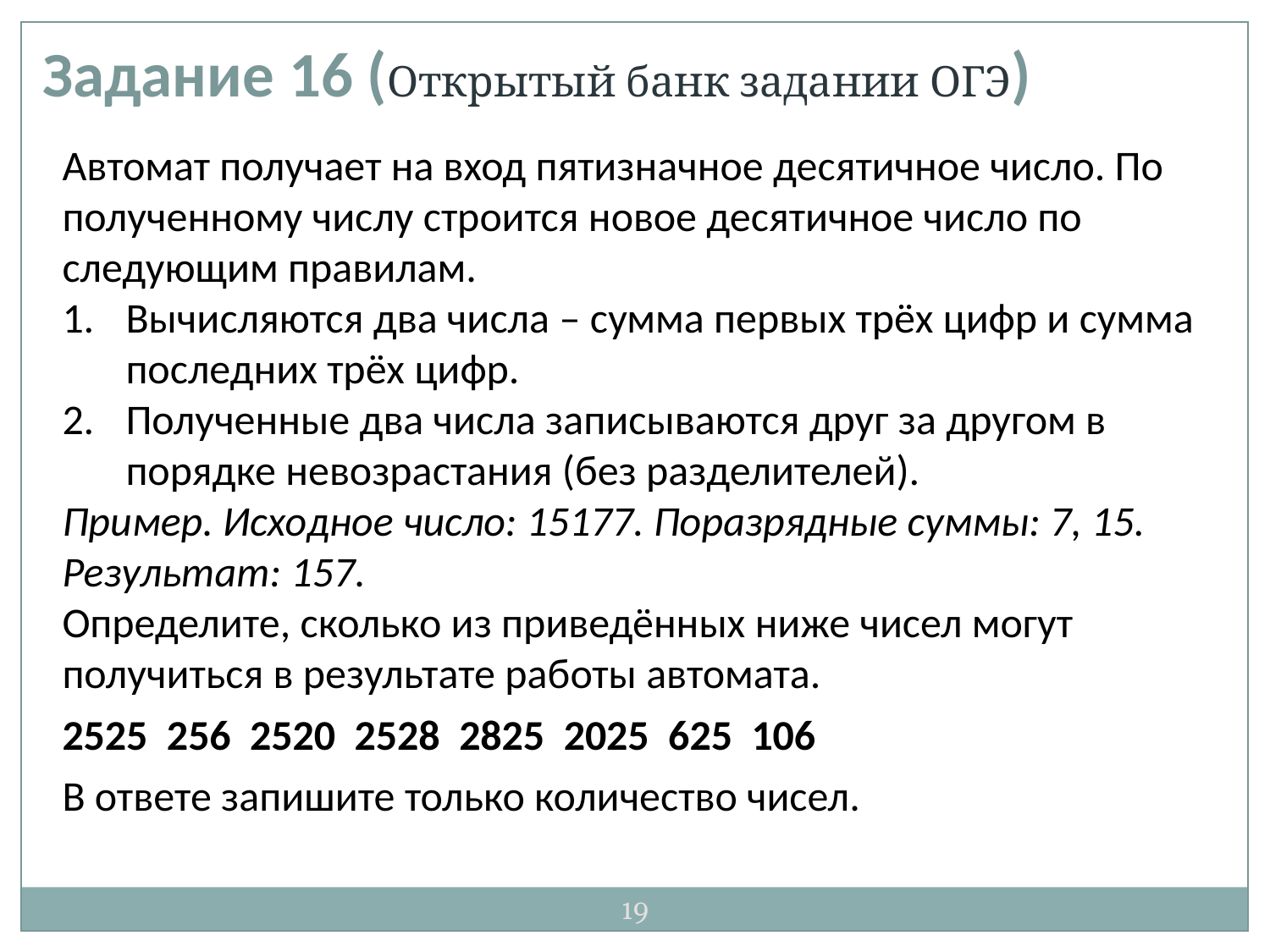

Задание 16 (Открытый банк задании ОГЭ)
Автомат получает на вход пятизначное десятичное число. По полученному числу строится новое десятичное число по следующим правилам.
Вычисляются два числа – сумма первых трёх цифр и сумма последних трёх цифр.
Полученные два числа записываются друг за другом в порядке невозрастания (без разделителей).
Пример. Исходное число: 15177. Поразрядные суммы: 7, 15. Результат: 157.
Определите, сколько из приведённых ниже чисел могут получиться в результате работы автомата.
2525  256  2520  2528  2825  2025  625  106
В ответе запишите только количество чисел.
19